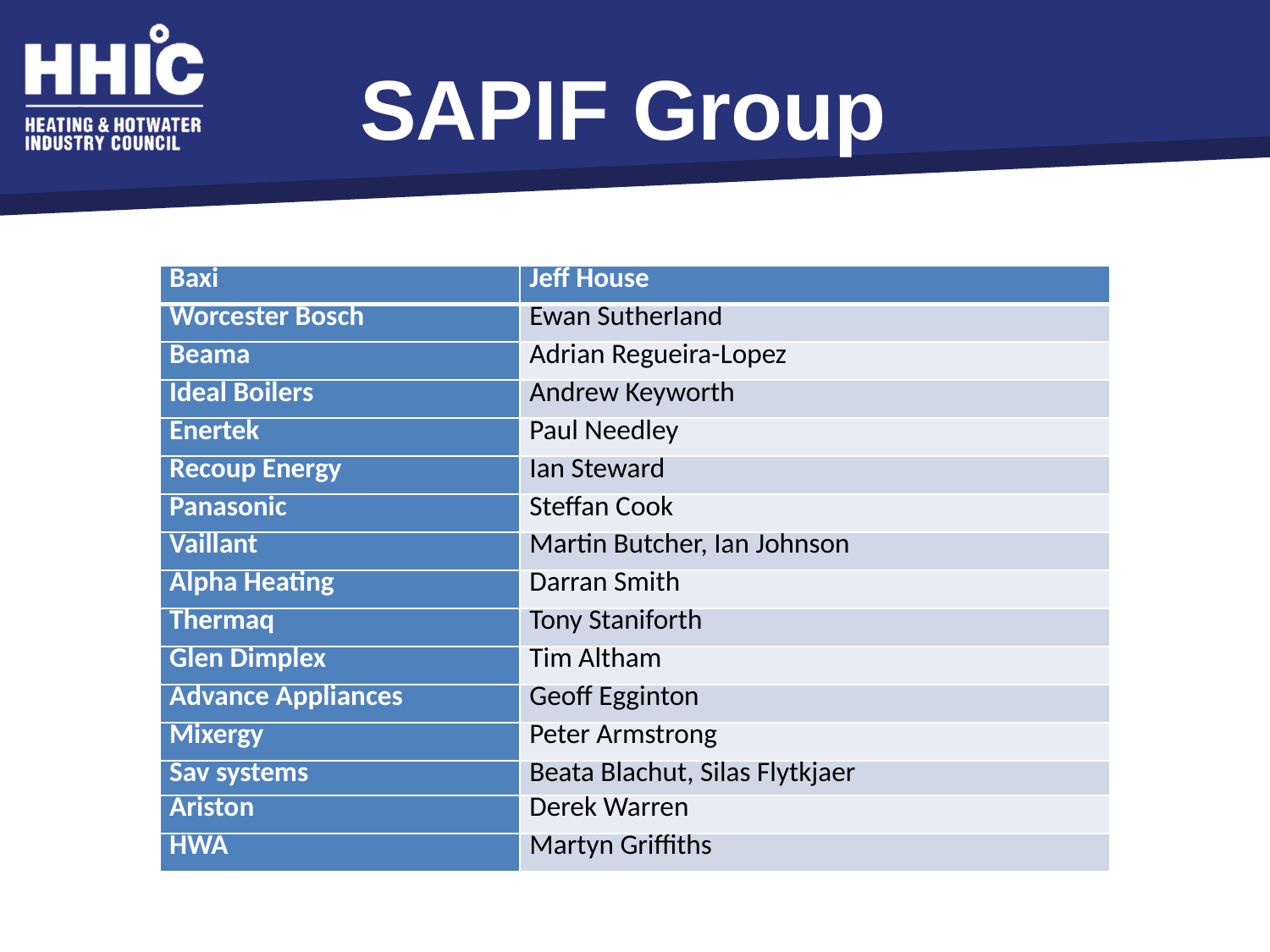

# SAPIF Group
| Baxi | Jeff House |
| --- | --- |
| Worcester Bosch | Ewan Sutherland |
| Beama | Adrian Regueira-Lopez |
| Ideal Boilers | Andrew Keyworth |
| Enertek | Paul Needley |
| Recoup Energy | Ian Steward |
| Panasonic | Steffan Cook |
| Vaillant | Martin Butcher, Ian Johnson |
| Alpha Heating | Darran Smith |
| Thermaq | Tony Staniforth |
| Glen Dimplex | Tim Altham |
| Advance Appliances | Geoff Egginton |
| Mixergy | Peter Armstrong |
| Sav systems | Beata Blachut, Silas Flytkjaer |
| Ariston | Derek Warren |
| HWA | Martyn Griffiths |